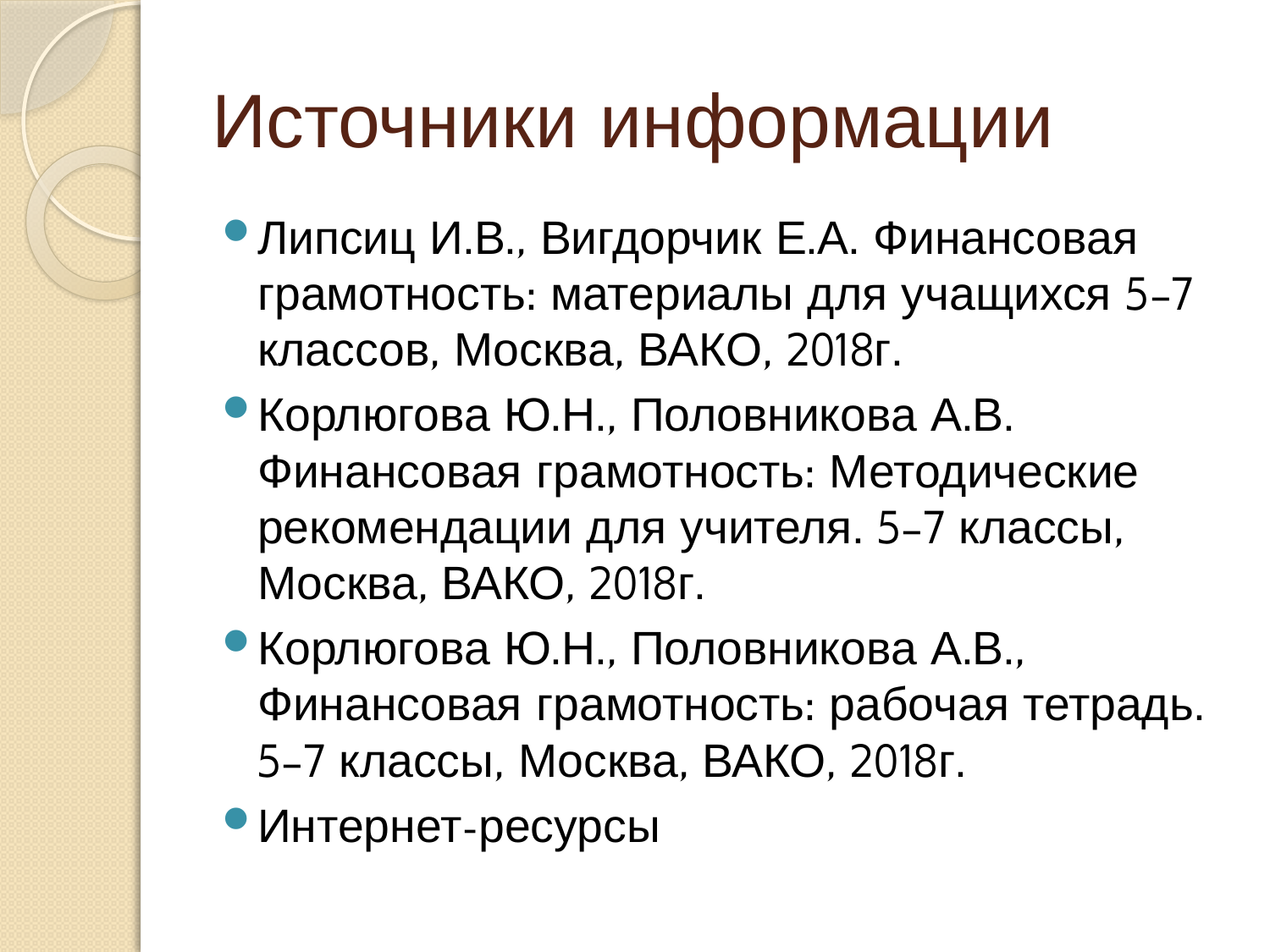

# Источники информации
Липсиц И.В., Вигдорчик Е.А. Финансовая грамотность: материалы для учащихся 5–7 классов, Москва, ВАКО, 2018г.
Корлюгова Ю.Н., Половникова А.В. Финансовая грамотность: Методические рекомендации для учителя. 5–7 классы, Москва, ВАКО, 2018г.
Корлюгова Ю.Н., Половникова А.В., Финансовая грамотность: рабочая тетрадь. 5–7 классы, Москва, ВАКО, 2018г.
Интернет-ресурсы